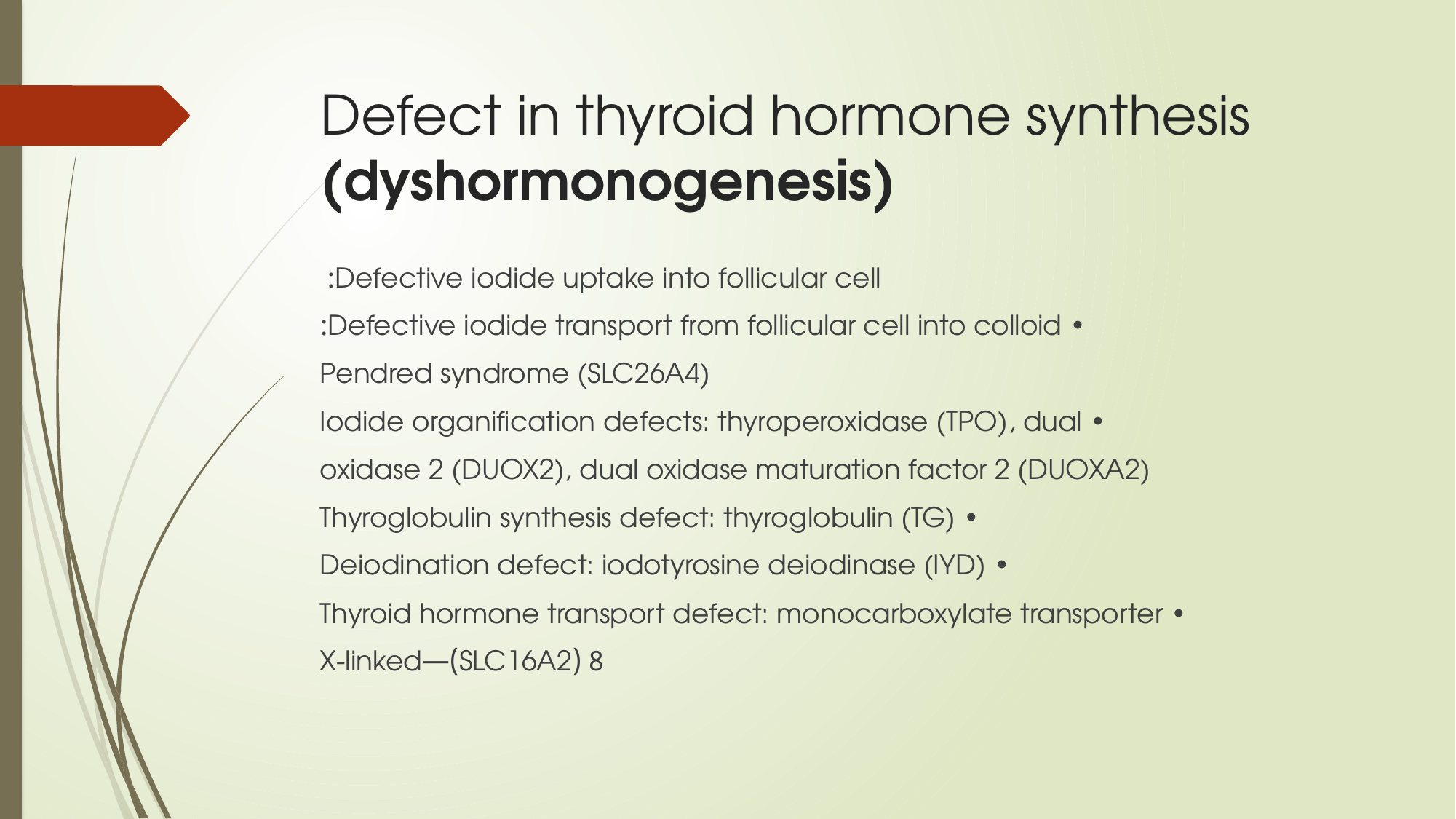

# Defect in thyroid hormone synthesis (dyshormonogenesis)
Defective iodide uptake into follicular cell:
• Defective iodide transport from follicular cell into colloid:
Pendred syndrome (SLC26A4)
• Iodide organification defects: thyroperoxidase (TPO), dual
oxidase 2 (DUOX2), dual oxidase maturation factor 2 (DUOXA2)
• Thyroglobulin synthesis defect: thyroglobulin (TG)
• Deiodination defect: iodotyrosine deiodinase (IYD)
• Thyroid hormone transport defect: monocarboxylate transporter
8 (SLC16A2)—X-linked